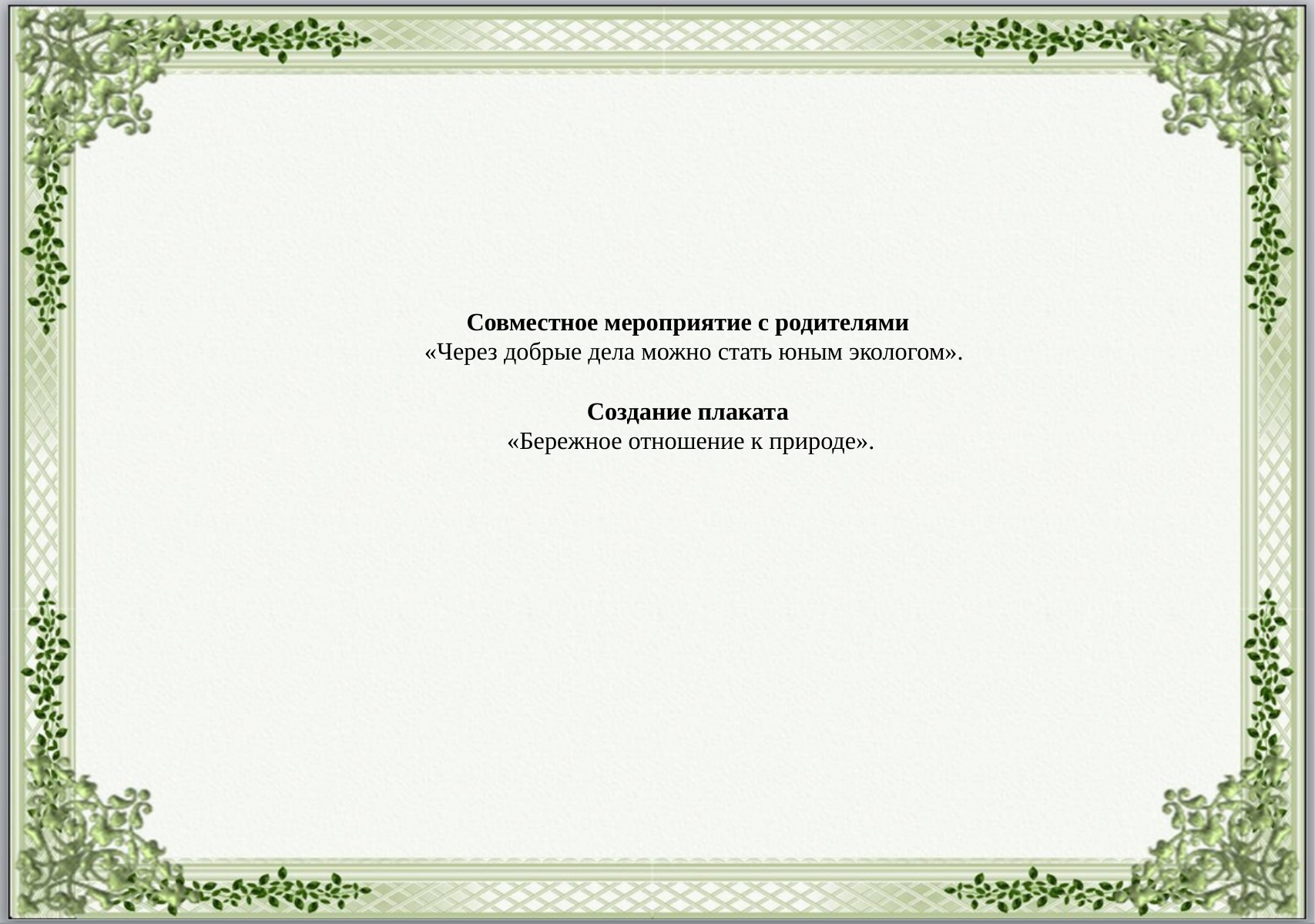

# Совместное мероприятие с родителями «Через добрые дела можно стать юным экологом». Создание плаката «Бережное отношение к природе».